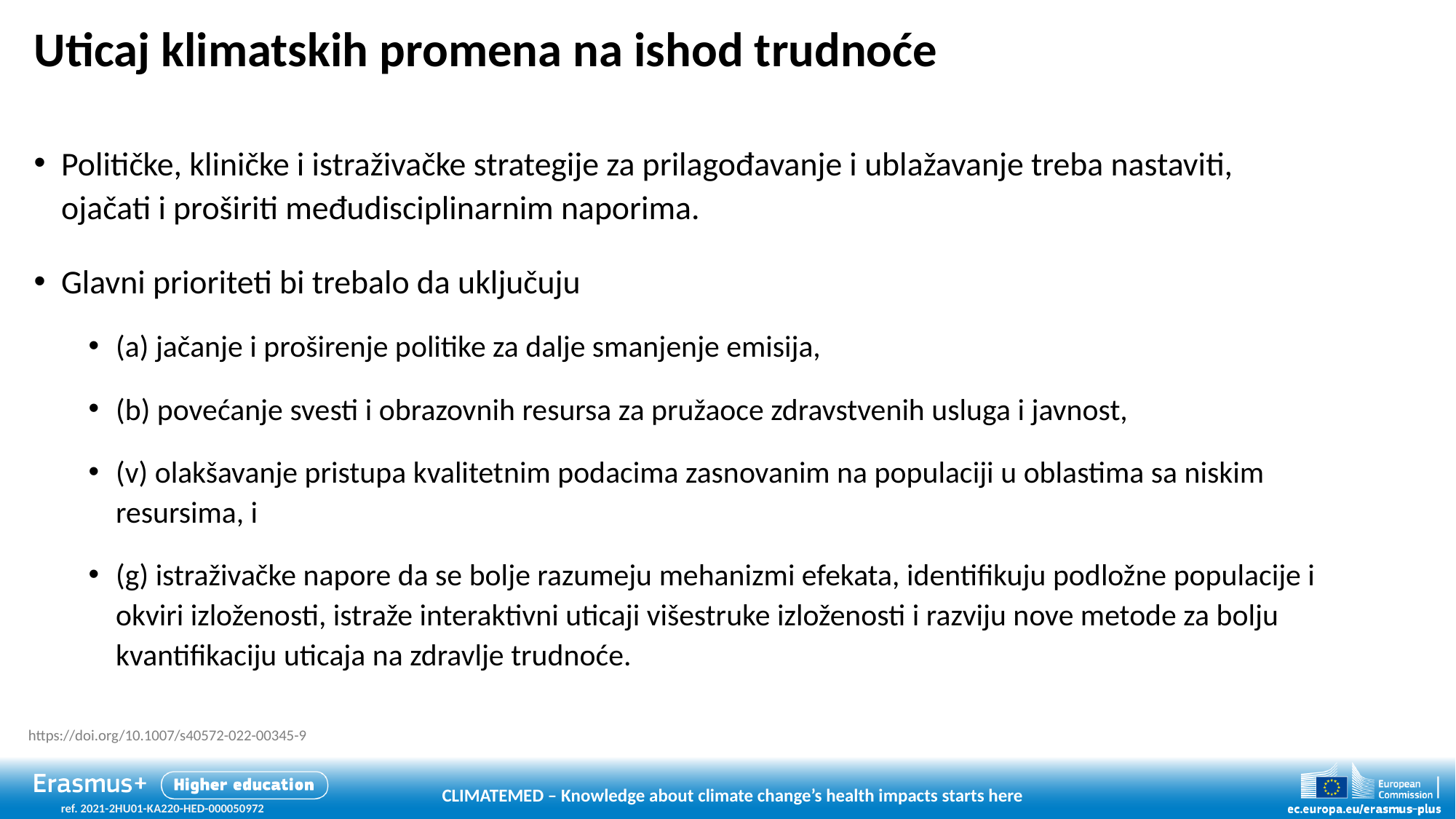

# Uticaj klimatskih promena na ishod trudnoće
Političke, kliničke i istraživačke strategije za prilagođavanje i ublažavanje treba nastaviti, ojačati i proširiti međudisciplinarnim naporima.
Glavni prioriteti bi trebalo da uključuju
(a) jačanje i proširenje politike za dalje smanjenje emisija,
(b) povećanje svesti i obrazovnih resursa za pružaoce zdravstvenih usluga i javnost,
(v) olakšavanje pristupa kvalitetnim podacima zasnovanim na populaciji u oblastima sa niskim resursima, i
(g) istraživačke napore da se bolje razumeju mehanizmi efekata, identifikuju podložne populacije i okviri izloženosti, istraže interaktivni uticaji višestruke izloženosti i razviju nove metode za bolju kvantifikaciju uticaja na zdravlje trudnoće.
https://doi.org/10.1007/s40572-022-00345-9